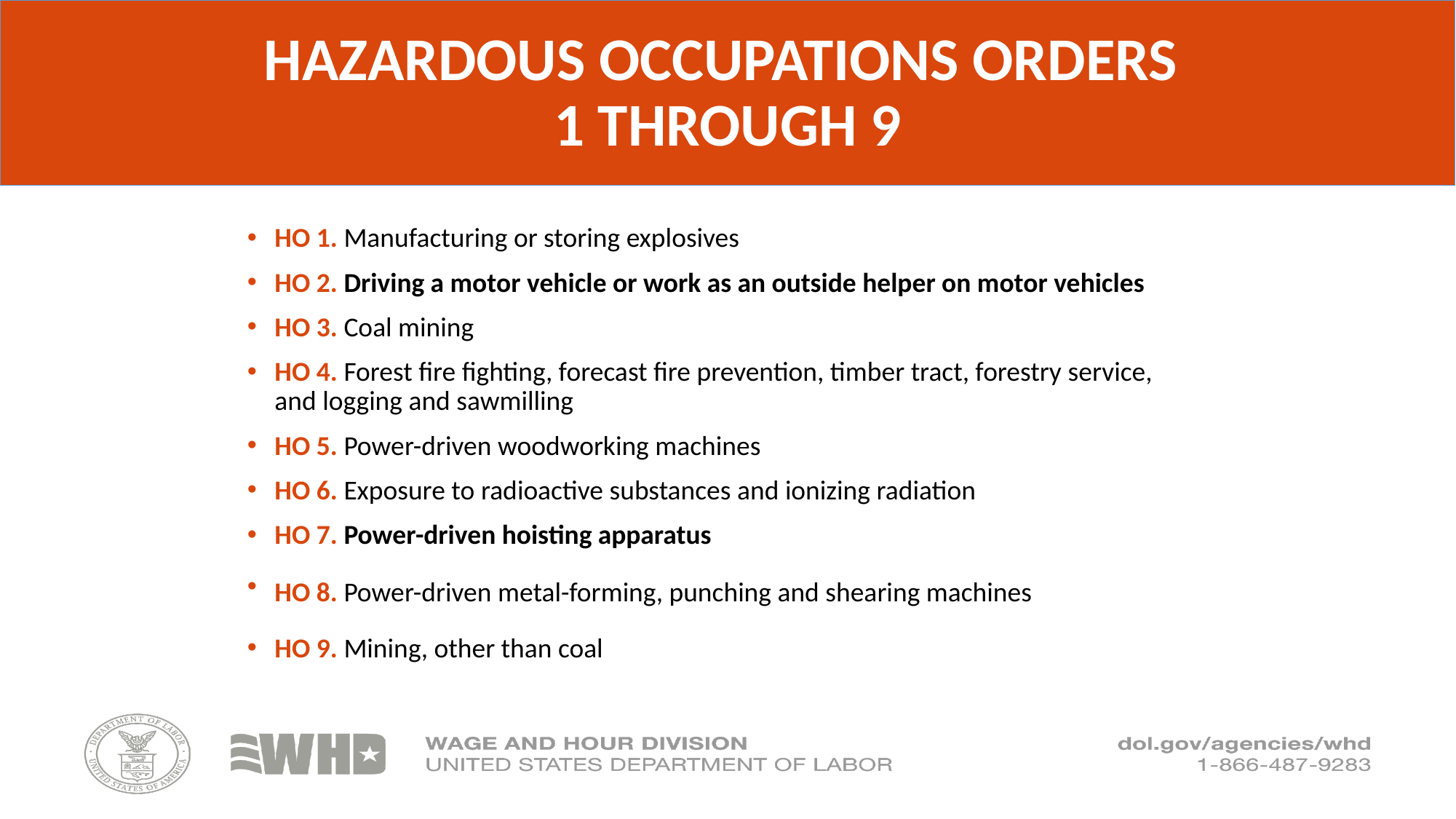

# HAZARDOUS OCCUPATIONS ORDERS 1 THROUGH 9
HO 1. Manufacturing or storing explosives
HO 2. Driving a motor vehicle or work as an outside helper on motor vehicles
HO 3. Coal mining
HO 4. Forest fire fighting, forecast fire prevention, timber tract, forestry service, and logging and sawmilling
HO 5. Power-driven woodworking machines
HO 6. Exposure to radioactive substances and ionizing radiation
HO 7. Power-driven hoisting apparatus
HO 8. Power-driven metal-forming, punching and shearing machines
HO 9. Mining, other than coal